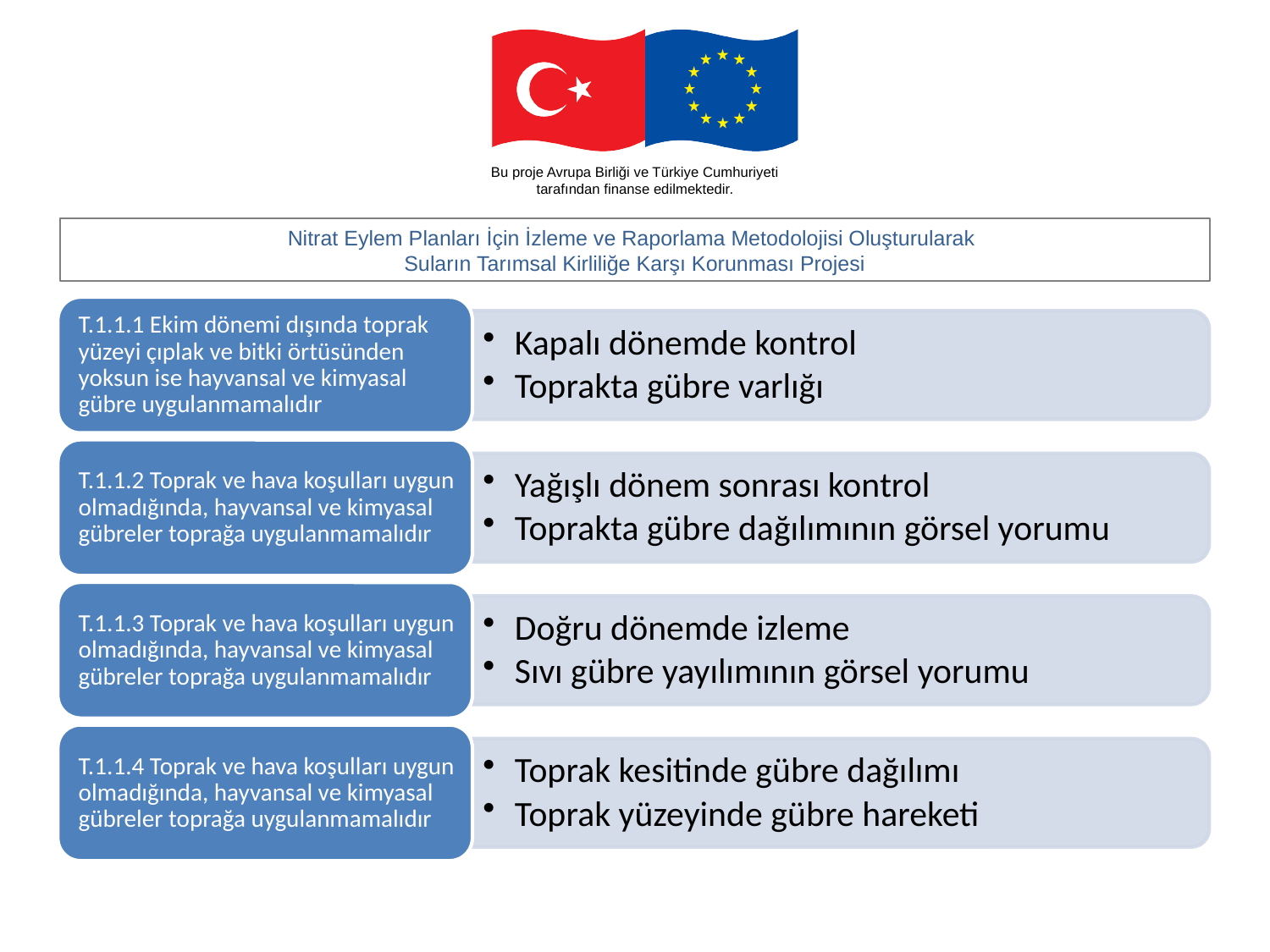

Kapalı dönemde kontrol
Toprakta gübre varlığı
T.1.1.1 Ekim dönemi dışında toprak yüzeyi çıplak ve bitki örtüsünden yoksun ise hayvansal ve kimyasal gübre uygulanmamalıdır
Yağışlı dönem sonrası kontrol
Toprakta gübre dağılımının görsel yorumu
T.1.1.2 Toprak ve hava koşulları uygun olmadığında, hayvansal ve kimyasal gübreler toprağa uygulanmamalıdır
Doğru dönemde izleme
Sıvı gübre yayılımının görsel yorumu
T.1.1.3 Toprak ve hava koşulları uygun olmadığında, hayvansal ve kimyasal gübreler toprağa uygulanmamalıdır
Toprak kesitinde gübre dağılımı
Toprak yüzeyinde gübre hareketi
T.1.1.4 Toprak ve hava koşulları uygun olmadığında, hayvansal ve kimyasal gübreler toprağa uygulanmamalıdır